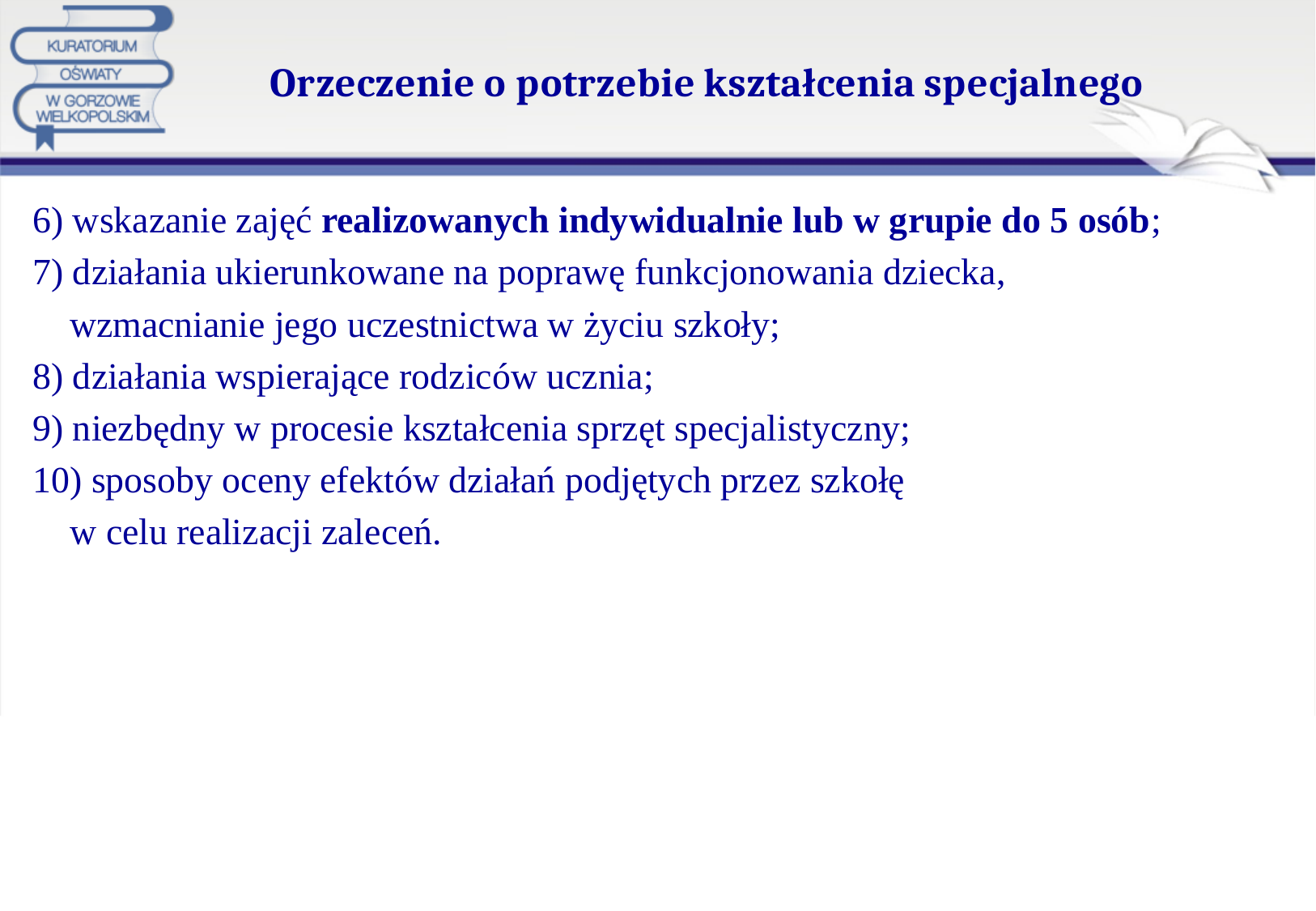

# Orzeczenie o potrzebie kształcenia specjalnego
6) wskazanie zajęć realizowanych indywidualnie lub w grupie do 5 osób;
7) działania ukierunkowane na poprawę funkcjonowania dziecka,
    wzmacnianie jego uczestnictwa w życiu szkoły;
8) działania wspierające rodziców ucznia;
9) niezbędny w procesie kształcenia sprzęt specjalistyczny;
10) sposoby oceny efektów działań podjętych przez szkołę
    w celu realizacji zaleceń.